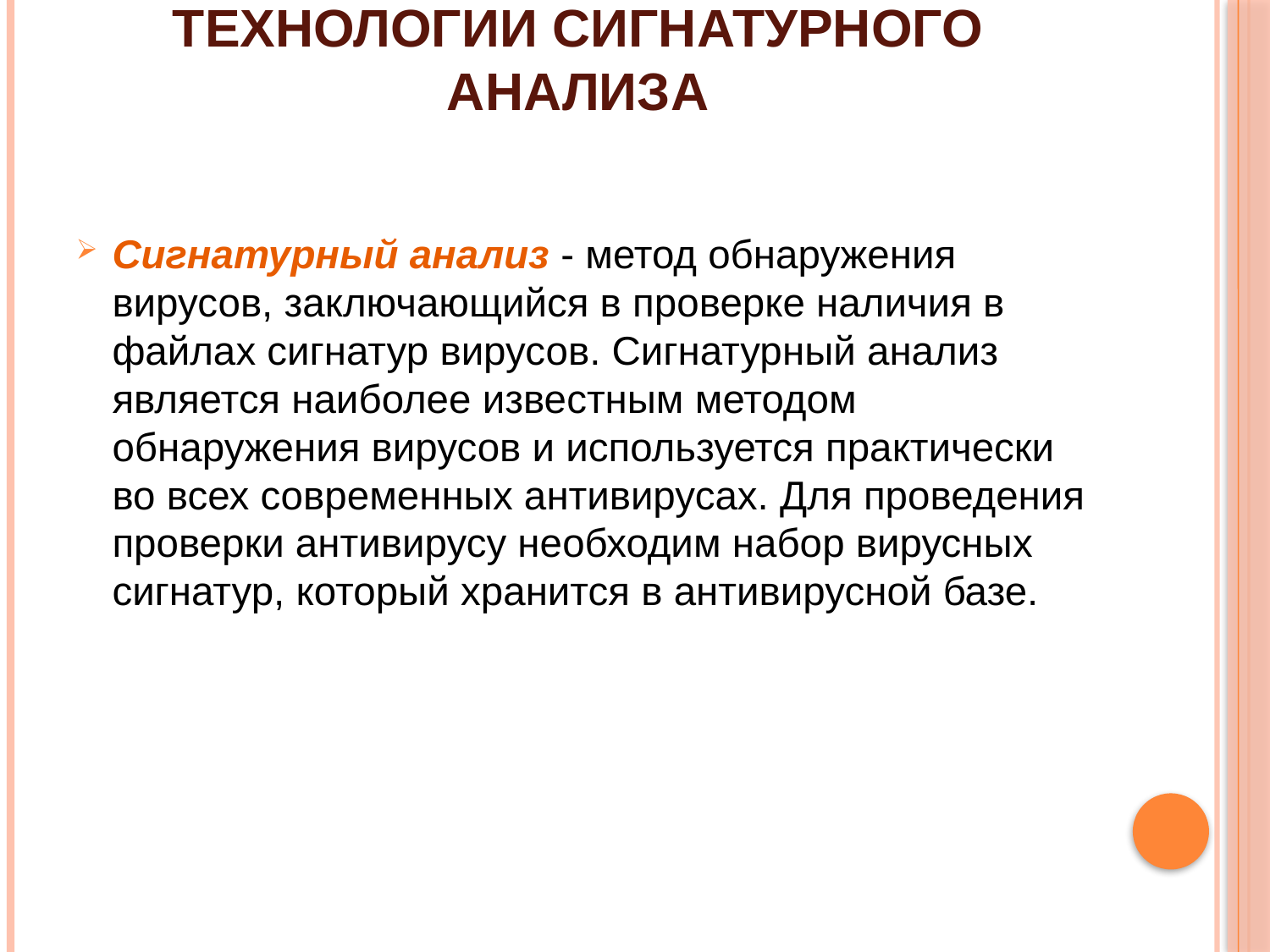

# Технологии сигнатурного анализа
Сигнатурный анализ - метод обнаружения вирусов, заключающийся в проверке наличия в файлах сигнатур вирусов. Сигнатурный анализ является наиболее известным методом обнаружения вирусов и используется практически во всех современных антивирусах. Для проведения проверки антивирусу необходим набор вирусных сигнатур, который хранится в антивирусной базе.